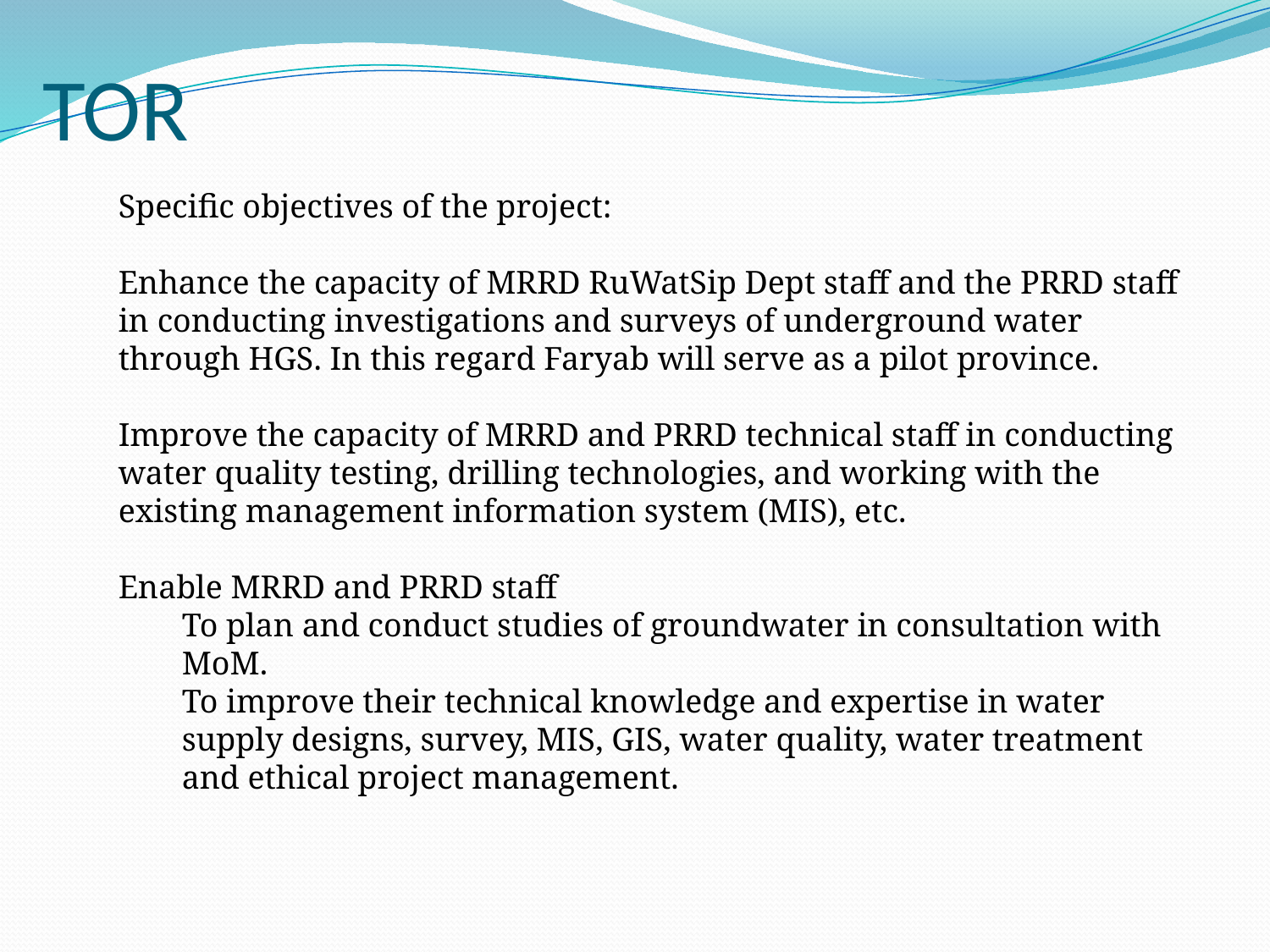

# TOR
Specific objectives of the project:

Enhance the capacity of MRRD RuWatSip Dept staff and the PRRD staff in conducting investigations and surveys of underground water through HGS. In this regard Faryab will serve as a pilot province.

Improve the capacity of MRRD and PRRD technical staff in conducting water quality testing, drilling technologies, and working with the existing management information system (MIS), etc.

Enable MRRD and PRRD staff
To plan and conduct studies of groundwater in consultation with MoM.
To improve their technical knowledge and expertise in water supply designs, survey, MIS, GIS, water quality, water treatment and ethical project management.